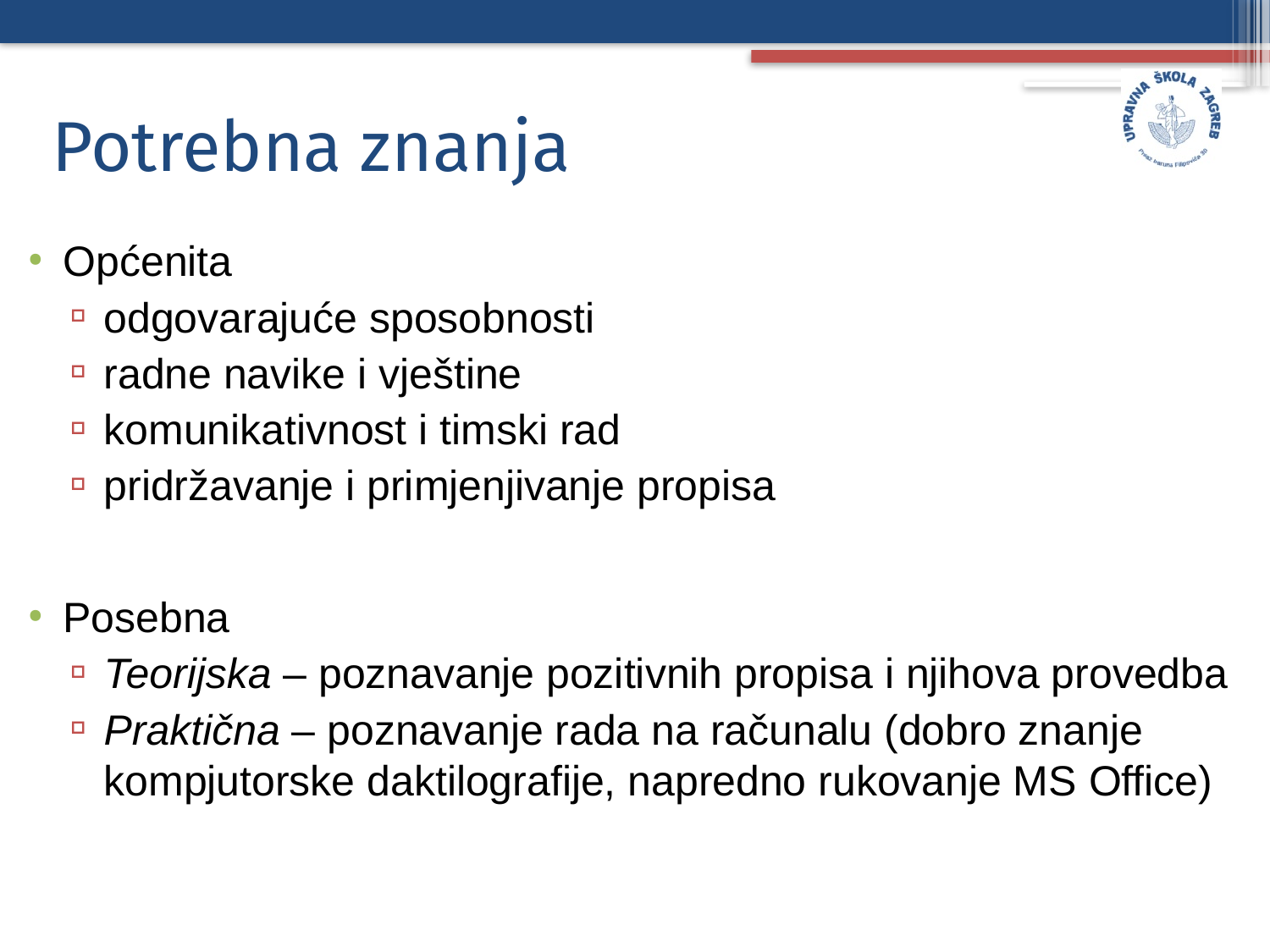

# Potrebna znanja
Općenita
odgovarajuće sposobnosti
radne navike i vještine
komunikativnost i timski rad
pridržavanje i primjenjivanje propisa

Posebna
Teorijska – poznavanje pozitivnih propisa i njihova provedba
Praktična – poznavanje rada na računalu (dobro znanje kompjutorske daktilografije, napredno rukovanje MS Office)